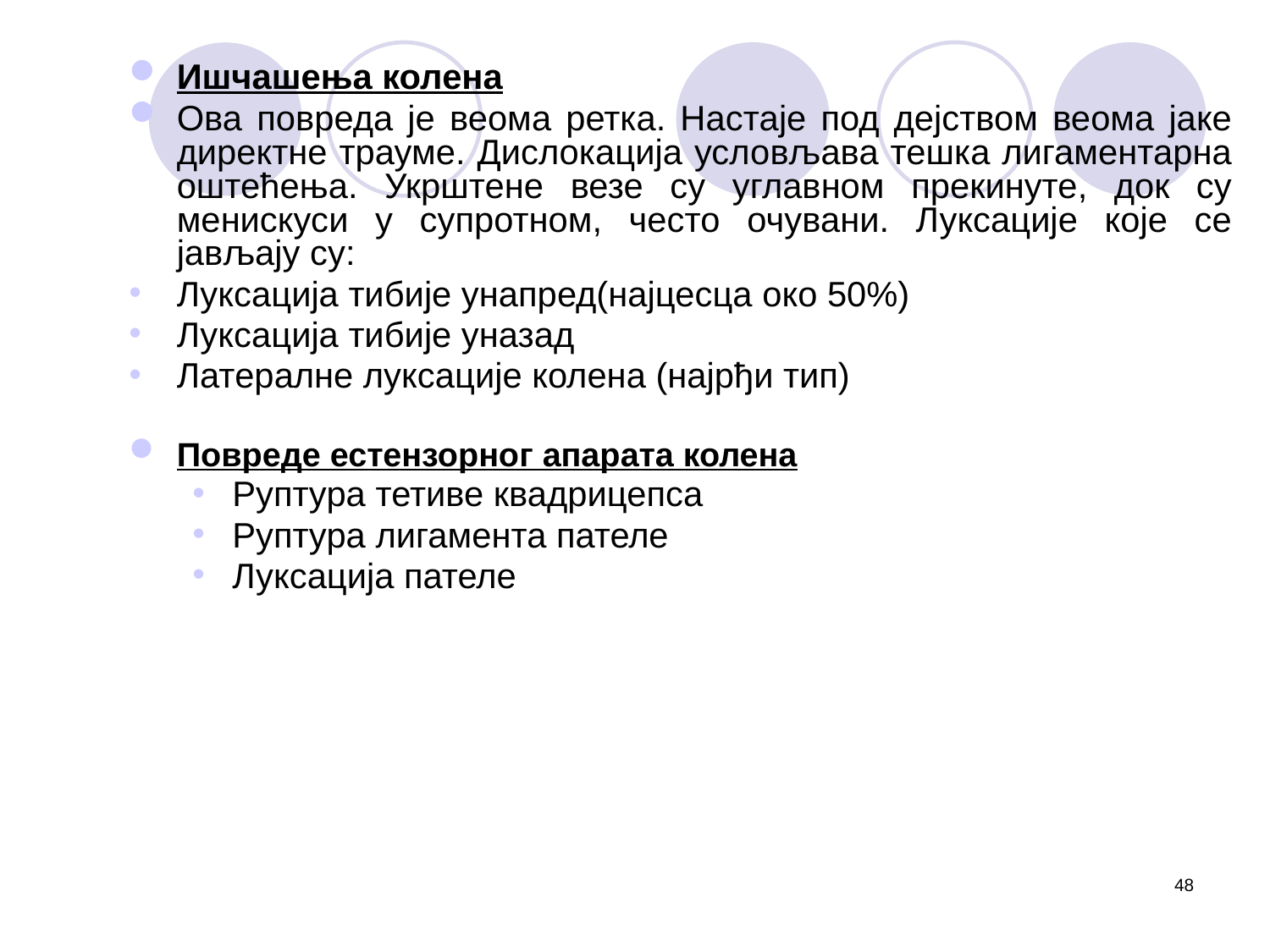

Ишчашења колена
Ова повреда је веома ретка. Настаје под дејством веома јаке директне трауме. Дислокација условљава тешка лигаментарна оштећења. Укрштене везе су углавном прекинуте, док су менискуси у супротном, често очувани. Луксације које се јављају су:
Луксација тибије унапред(најцесца око 50%)
Луксација тибије уназад
Латералне луксације колена (најрђи тип)

Повреде естензорног апарата колена
Руптура тетиве квадрицепса
Руптура лигамента пателе
Луксација пателе
48